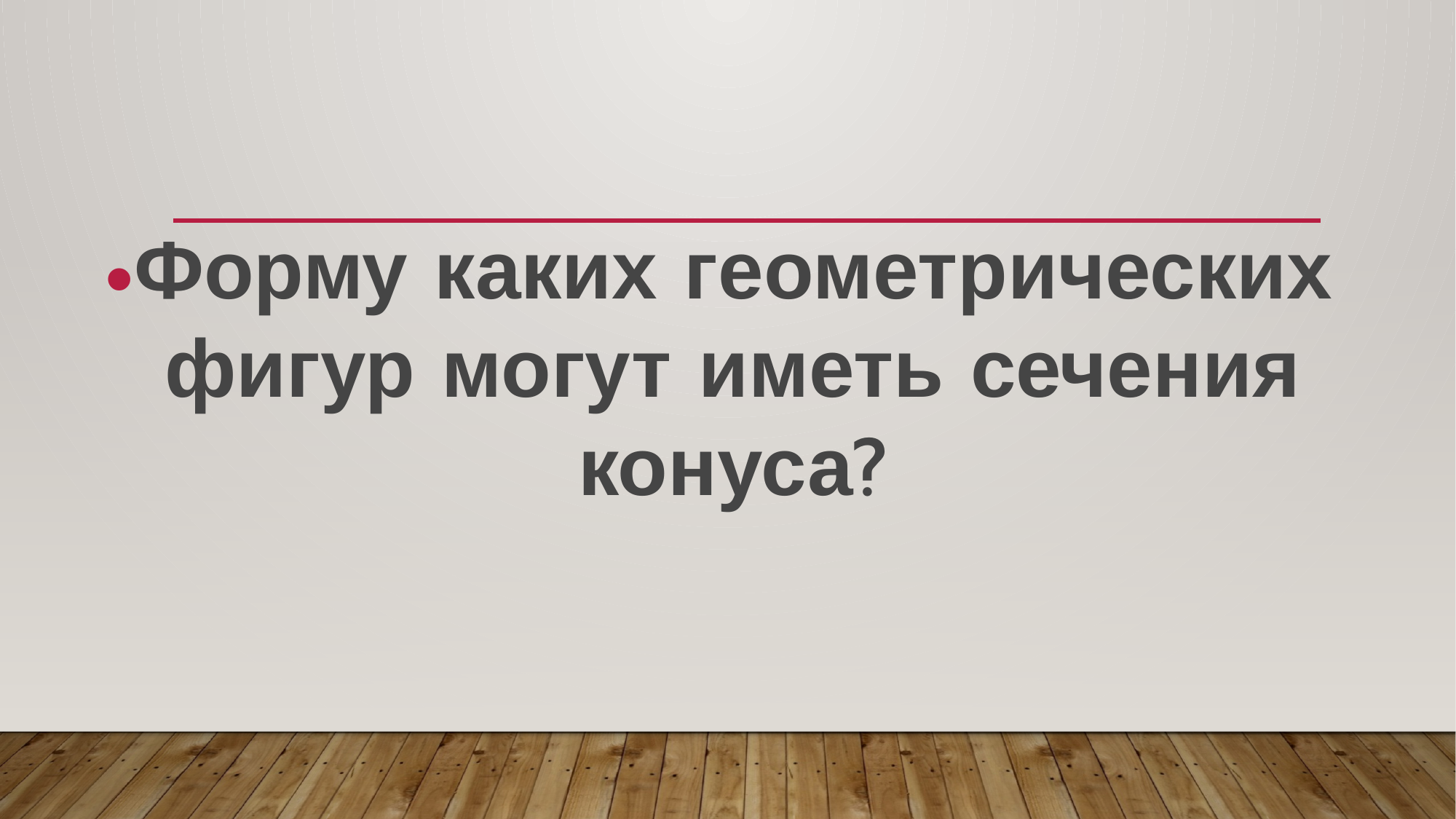

Форму каких геометрических фигур могут иметь сечения конуса?